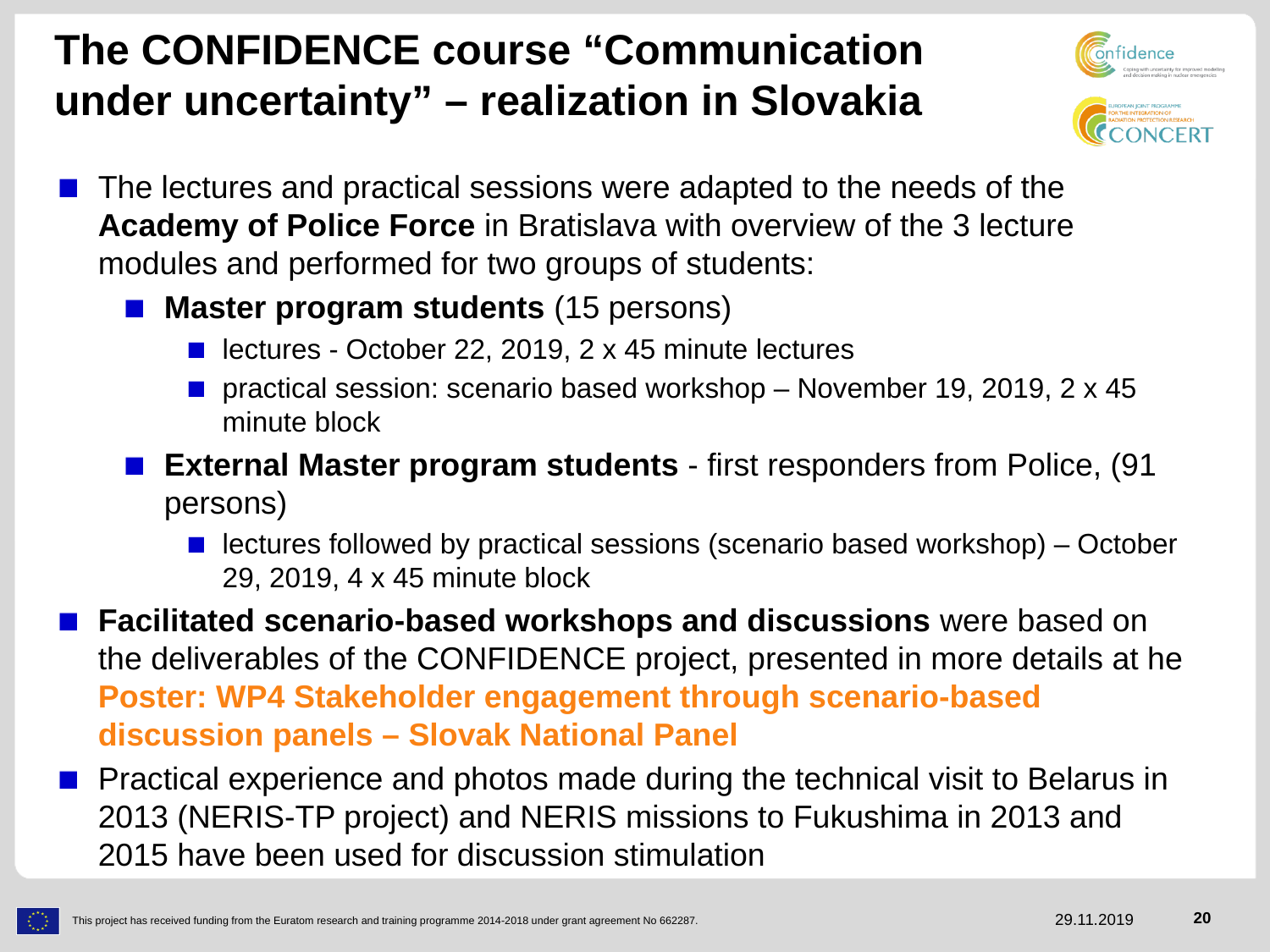

# The CONFIDENCE course “Communication under uncertainty” – realization in Slovakia
The lectures and practical sessions were adapted to the needs of the Academy of Police Force in Bratislava with overview of the 3 lecture modules and performed for two groups of students:
Master program students (15 persons)
lectures - October 22, 2019, 2 x 45 minute lectures
practical session: scenario based workshop – November 19, 2019, 2 x 45 minute block
External Master program students - first responders from Police, (91 persons)
lectures followed by practical sessions (scenario based workshop) – October 29, 2019, 4 x 45 minute block
Facilitated scenario-based workshops and discussions were based on the deliverables of the CONFIDENCE project, presented in more details at he Poster: WP4 Stakeholder engagement through scenario-based discussion panels – Slovak National Panel
Practical experience and photos made during the technical visit to Belarus in 2013 (NERIS-TP project) and NERIS missions to Fukushima in 2013 and 2015 have been used for discussion stimulation